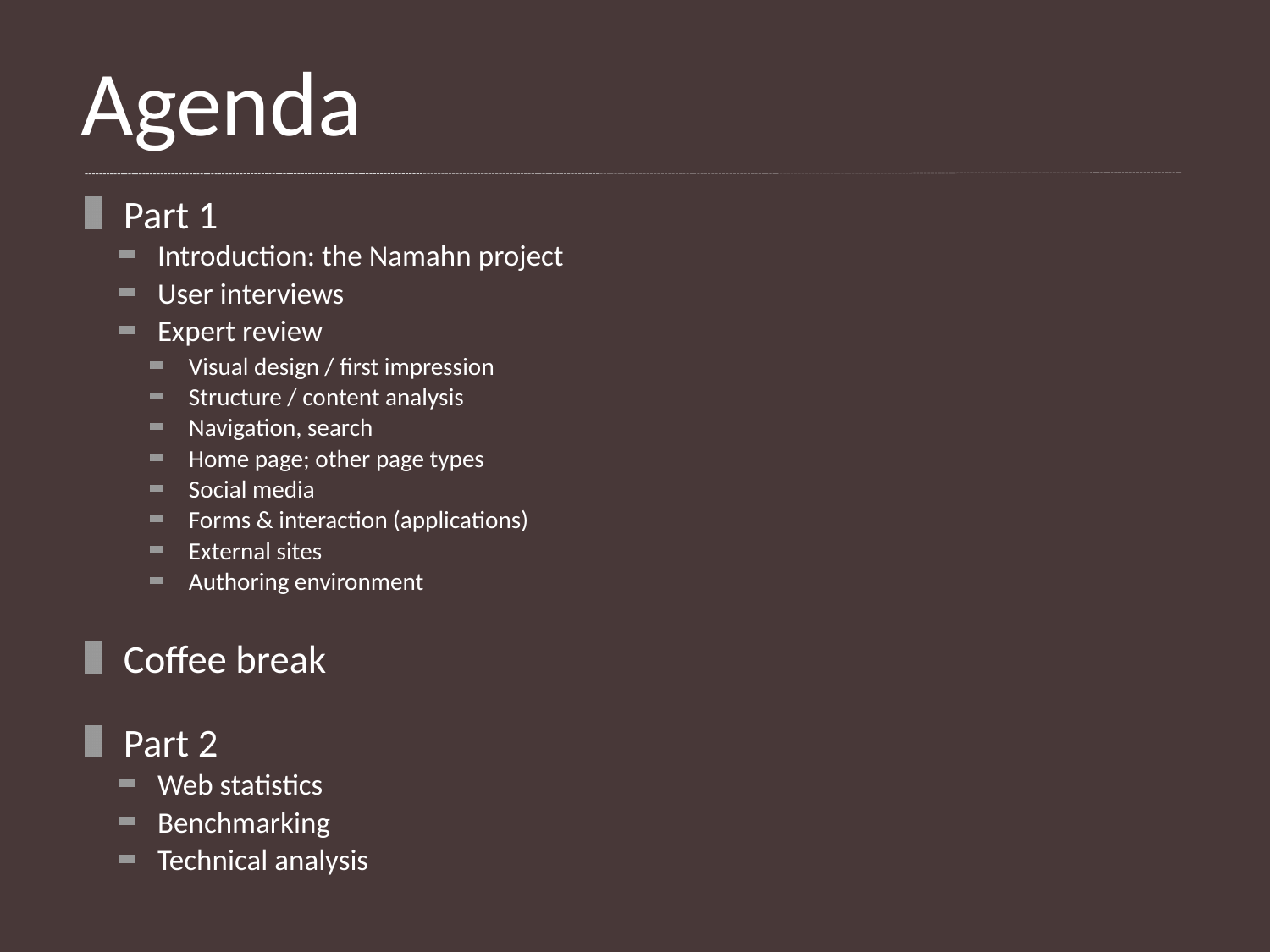

# Agenda
Part 1
Introduction: the Namahn project
User interviews
Expert review
Visual design / first impression
Structure / content analysis
Navigation, search
Home page; other page types
Social media
Forms & interaction (applications)
External sites
Authoring environment
Coffee break
Part 2
Web statistics
Benchmarking
Technical analysis